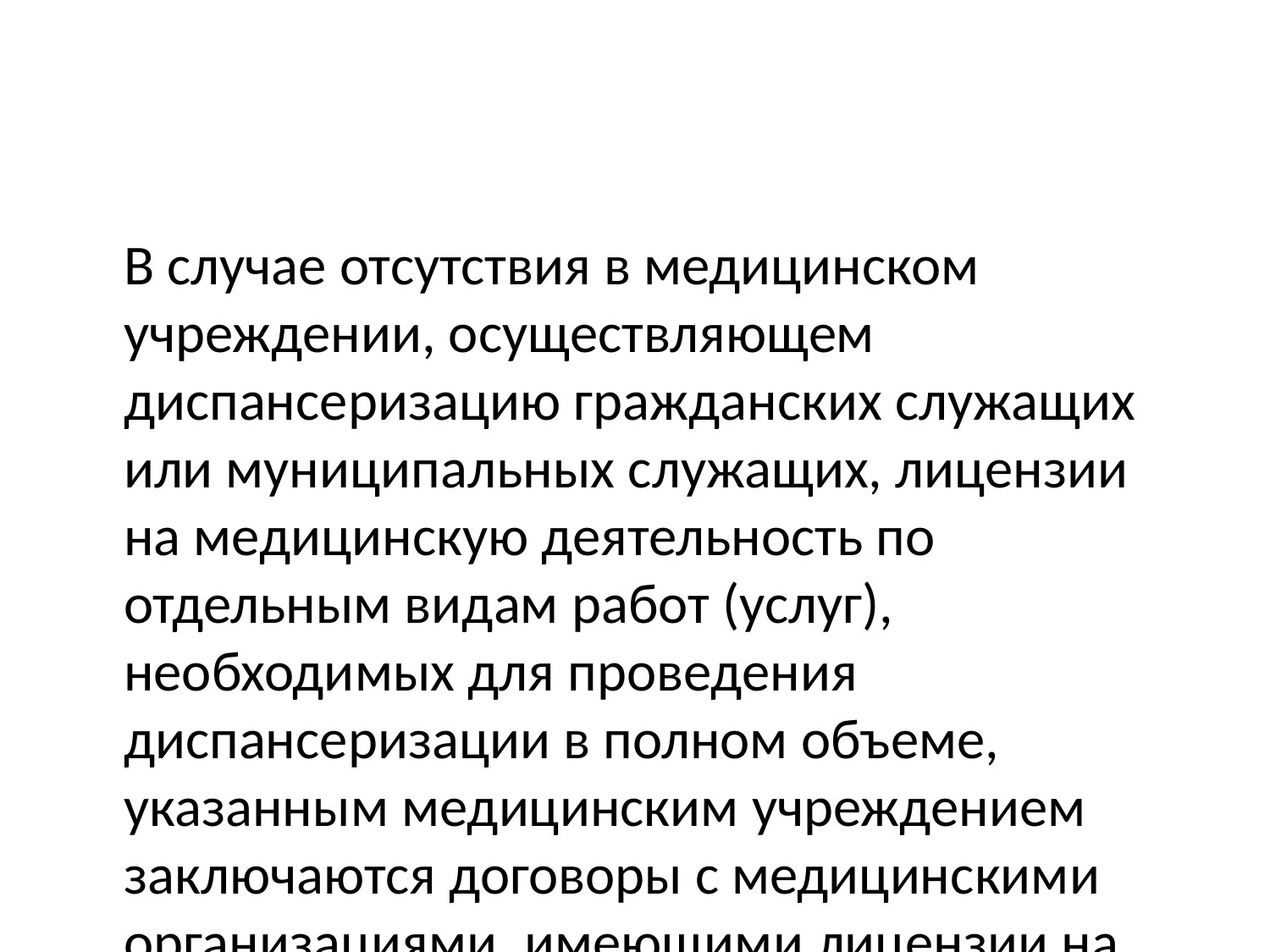

В случае отсутствия в медицинском учреждении, осуществляющем диспансеризацию гражданских служащих или муниципальных служащих, лицензии на медицинскую деятельность по отдельным видам работ (услуг), необходимых для проведения диспансеризации в полном объеме, указанным медицинским учреждением заключаются договоры с медицинскими организациями, имеющими лицензии на соответствующие виды деятельности, о привлечении медицинских работников этих организаций.